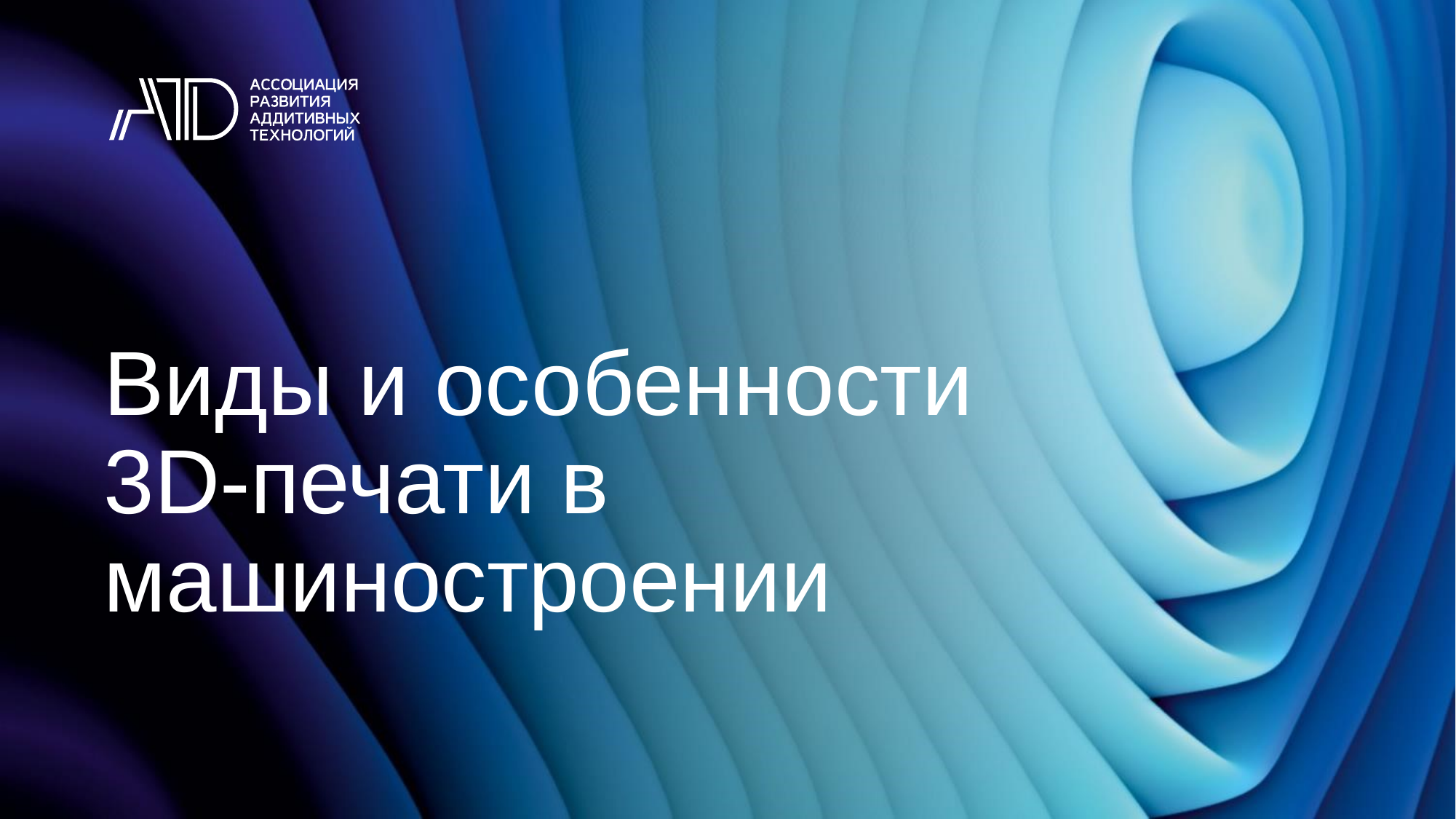

# Виды и особенности 3D-печати в машиностроении